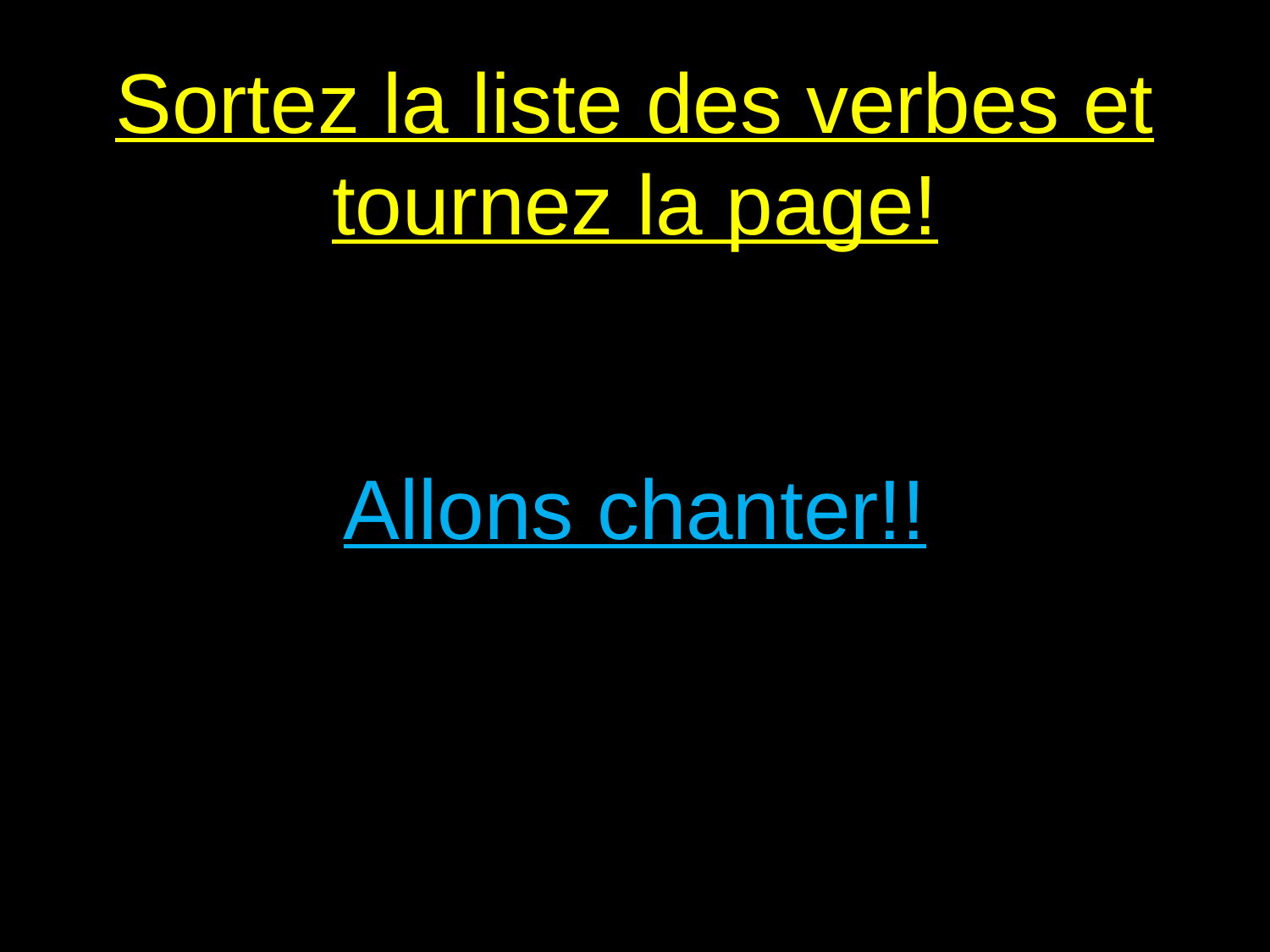

Sortez la liste des verbes et tournez la page!

Allons chanter!!